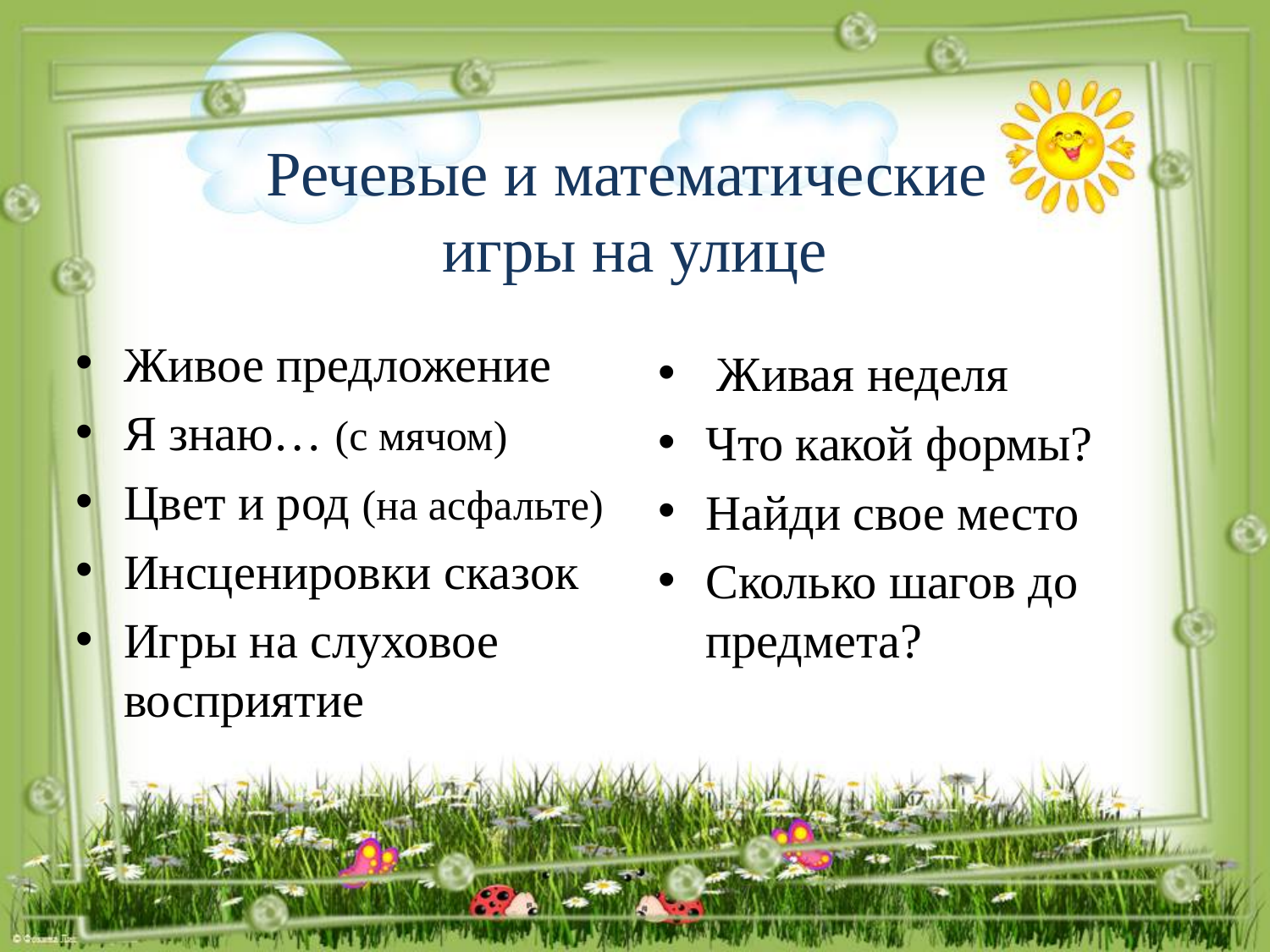

# Речевые и математические игры на улице
Живое предложение
Я знаю… (с мячом)
Цвет и род (на асфальте)
Инсценировки сказок
Игры на слуховое восприятие
 Живая неделя
Что какой формы?
Найди свое место
Сколько шагов до предмета?